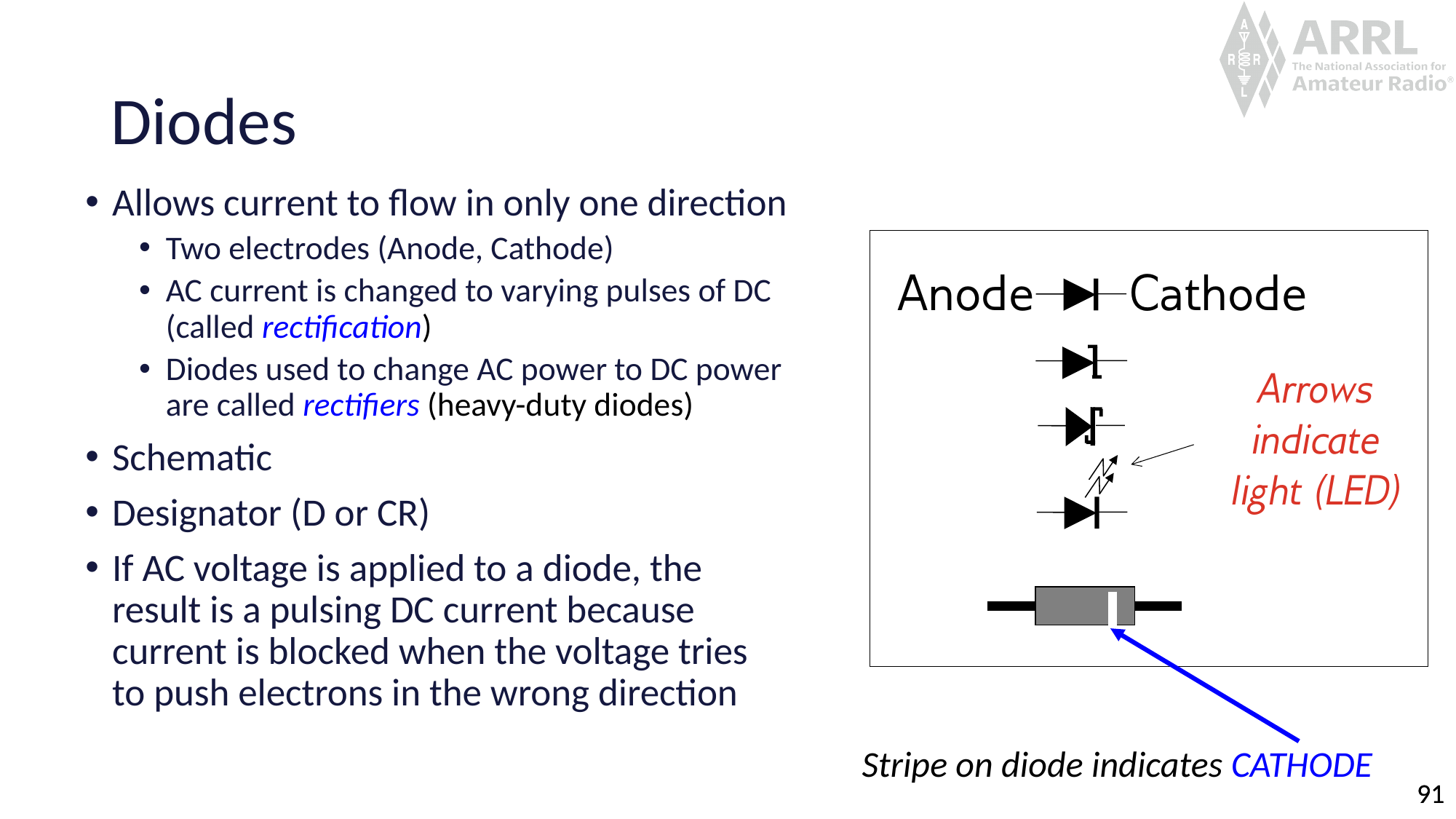

# Diodes
Allows current to flow in only one direction
Two electrodes (Anode, Cathode)
AC current is changed to varying pulses of DC (called rectification)
Diodes used to change AC power to DC power are called rectifiers (heavy-duty diodes)
Schematic
Designator (D or CR)
If AC voltage is applied to a diode, the result is a pulsing DC current because current is blocked when the voltage tries to push electrons in the wrong direction

Anode
Cathode

Arrows
indicate light (LED)

Stripe on diode indicates CATHODE